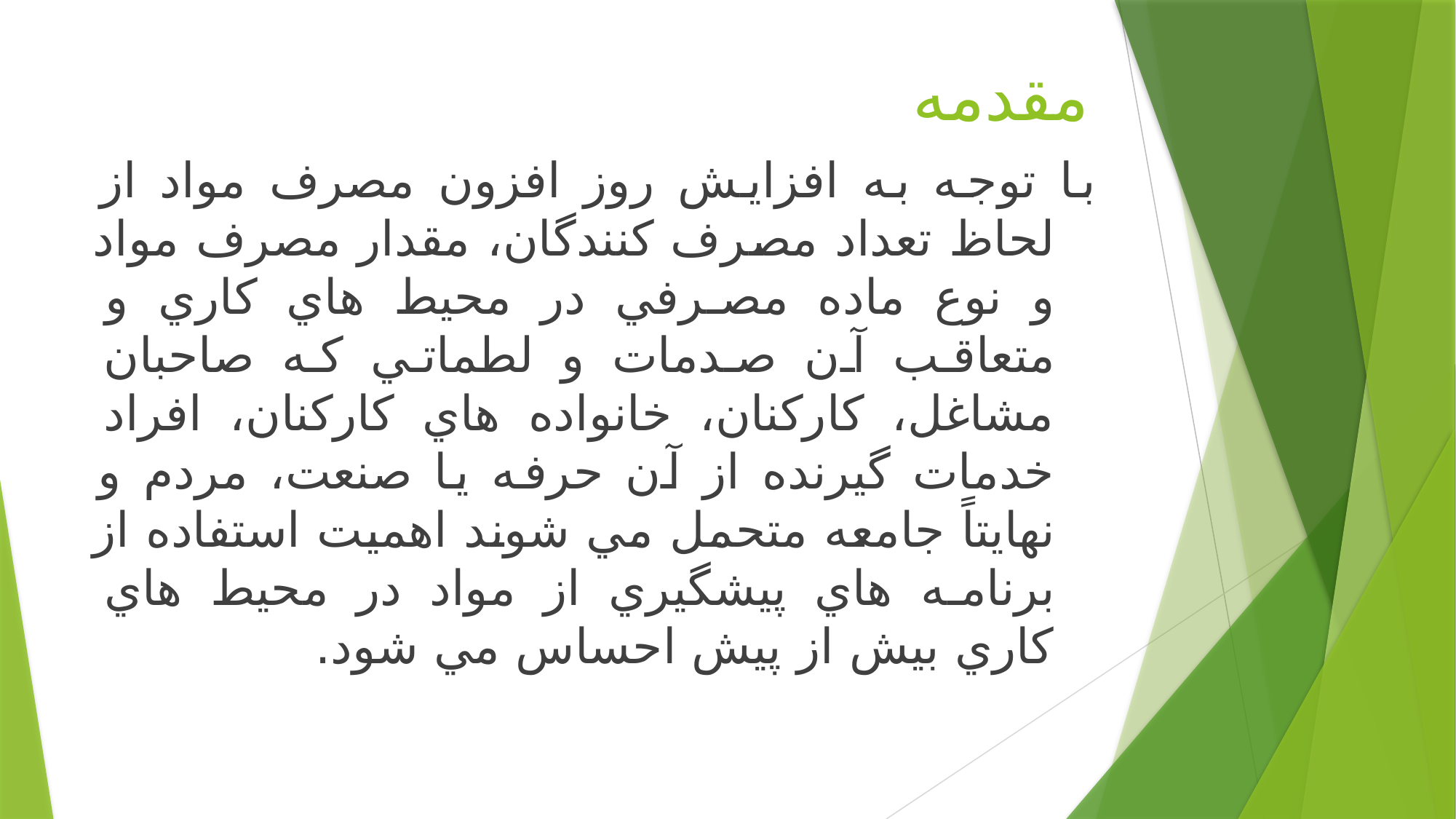

# مقدمه
با توجه به افزايش روز افزون مصرف مواد از لحاظ تعداد مصرف كنندگان، مقدار مصرف مواد و نوع ماده مصرفي در محيط هاي كاري و متعاقب آن صدمات و لطماتي كه صاحبان مشاغل، كاركنان، خانواده هاي كاركنان، افراد خدمات گيرنده از آن حرفه يا صنعت، مردم و نهايتاً جامعه متحمل مي شوند اهميت استفاده از برنامه هاي پيشگيري از مواد در محيط هاي كاري بيش از پيش احساس مي شود.